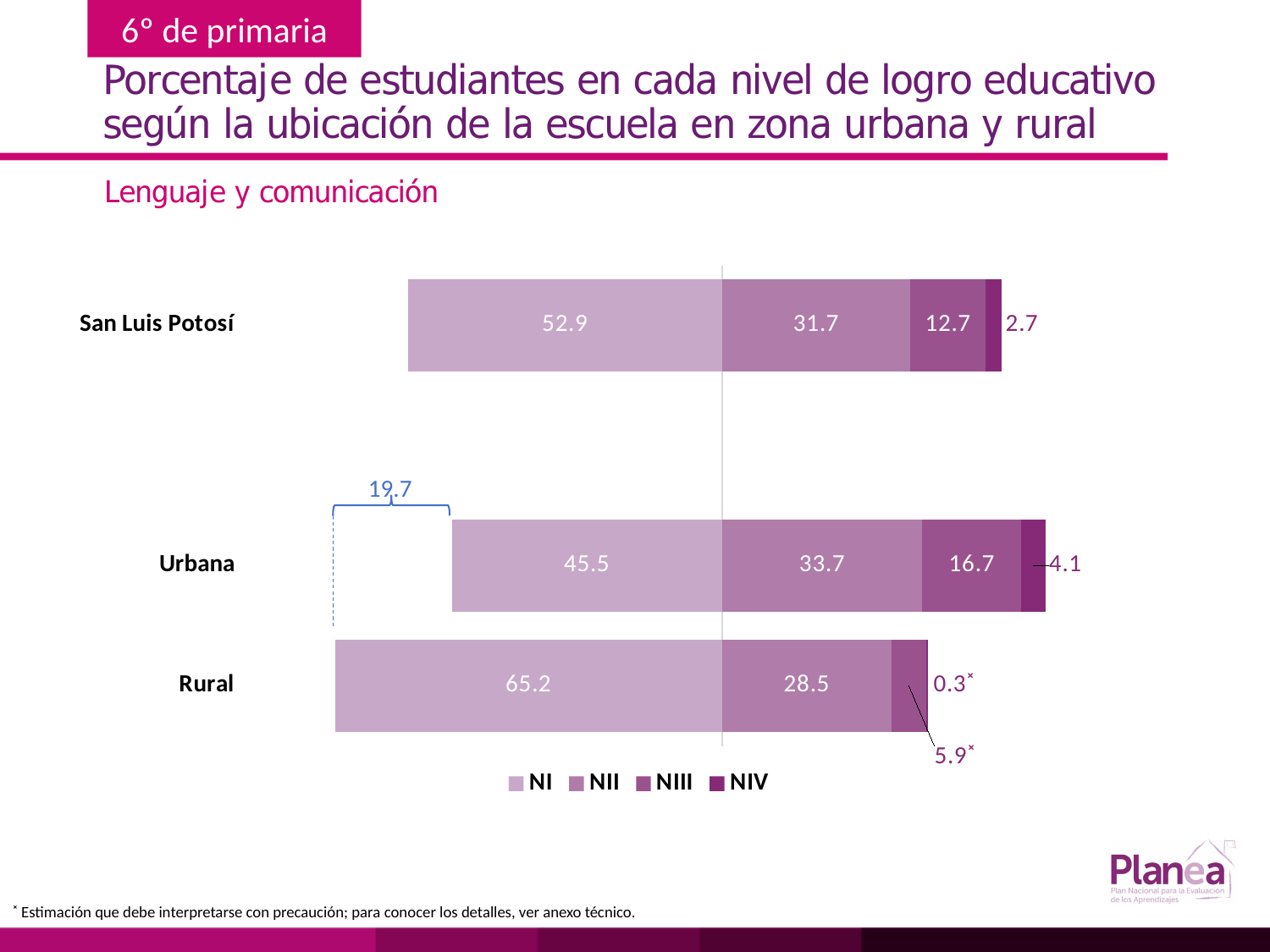

# Porcentaje de estudiantes en cada nivel de logro educativo según la ubicación de la escuela en zona urbana y rural

Lenguaje y comunicación

### Chart

| Category |  |  |  |  |
|---|---|---|---|---|
| Rural | -65.2 | 28.5 | 5.9 | 0.3 |
| Urbana | -45.5 | 33.7 | 16.7 | 4.1 |
|  | None | None | None | None |
| San Luis Potosí | -52.9 | 31.7 | 12.7 | 2.7 |
19.7
˟ Estimación que debe interpretarse con precaución; para conocer los detalles, ver anexo técnico.